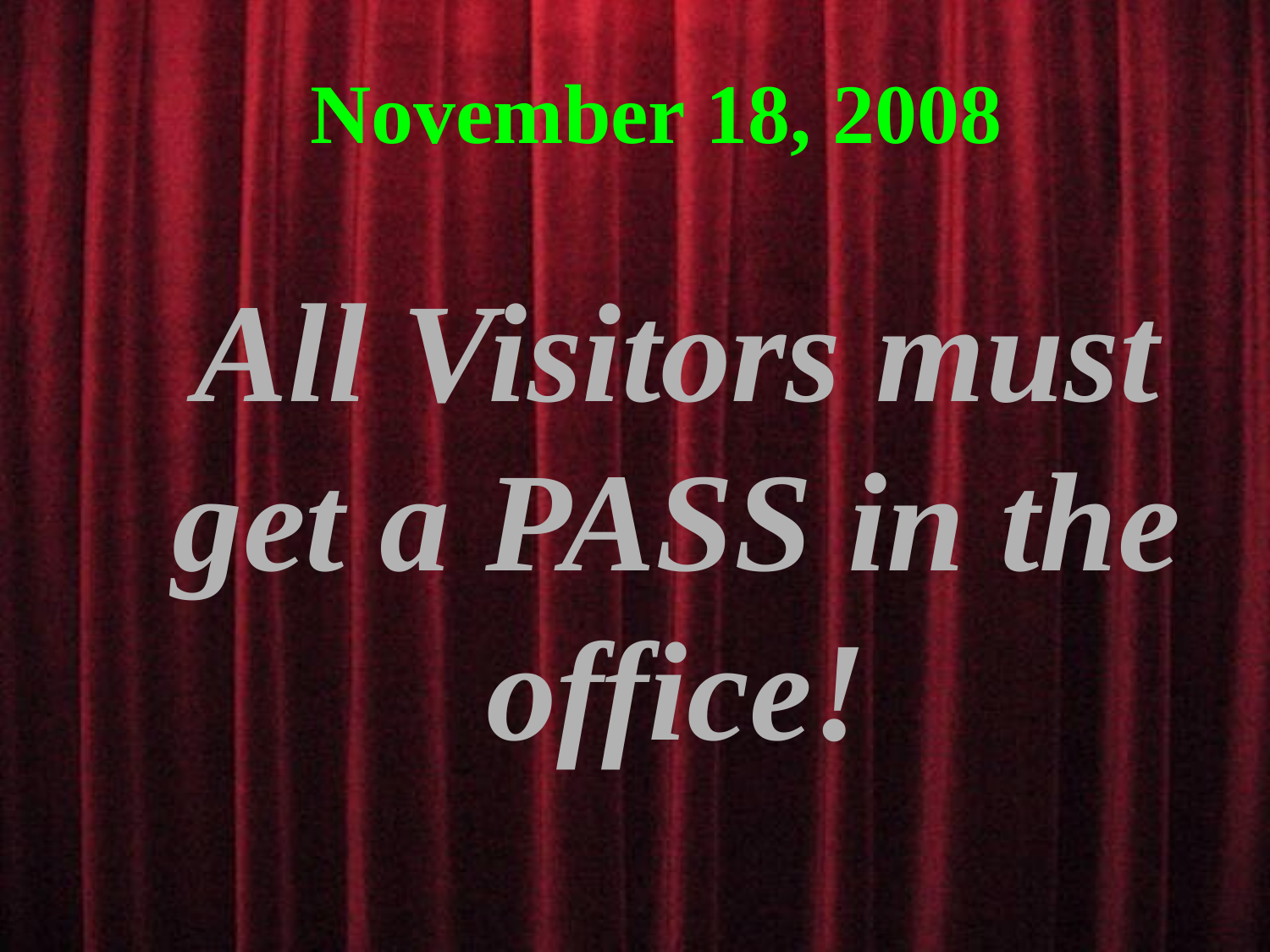

November 18, 2008
All Visitors must get a PASS in the office!